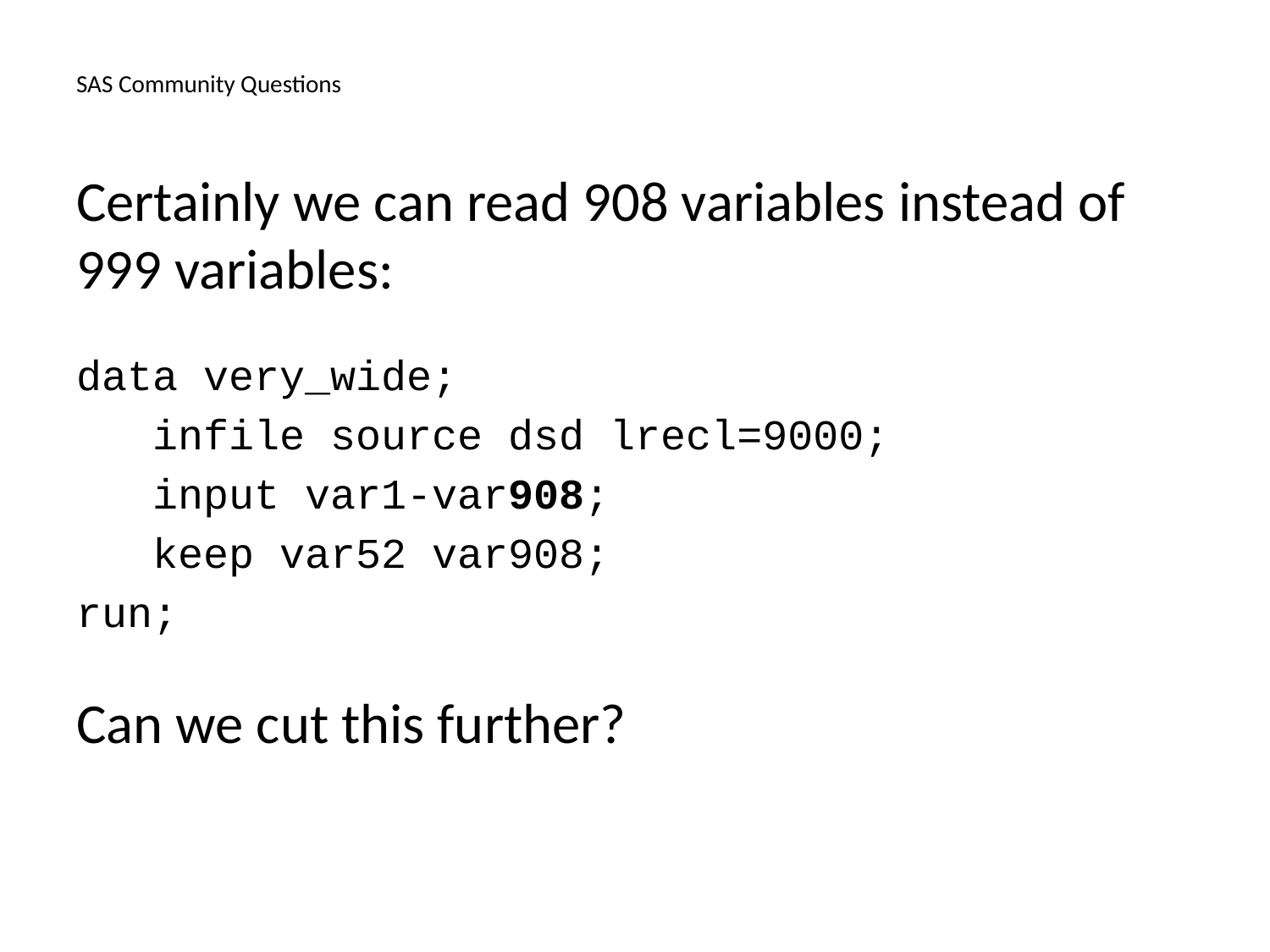

# SAS Community Questions
Certainly we can read 908 variables instead of 999 variables:

data very_wide;
   infile source dsd lrecl=9000;
   input var1-var908;
   keep var52 var908;
run;

Can we cut this further?